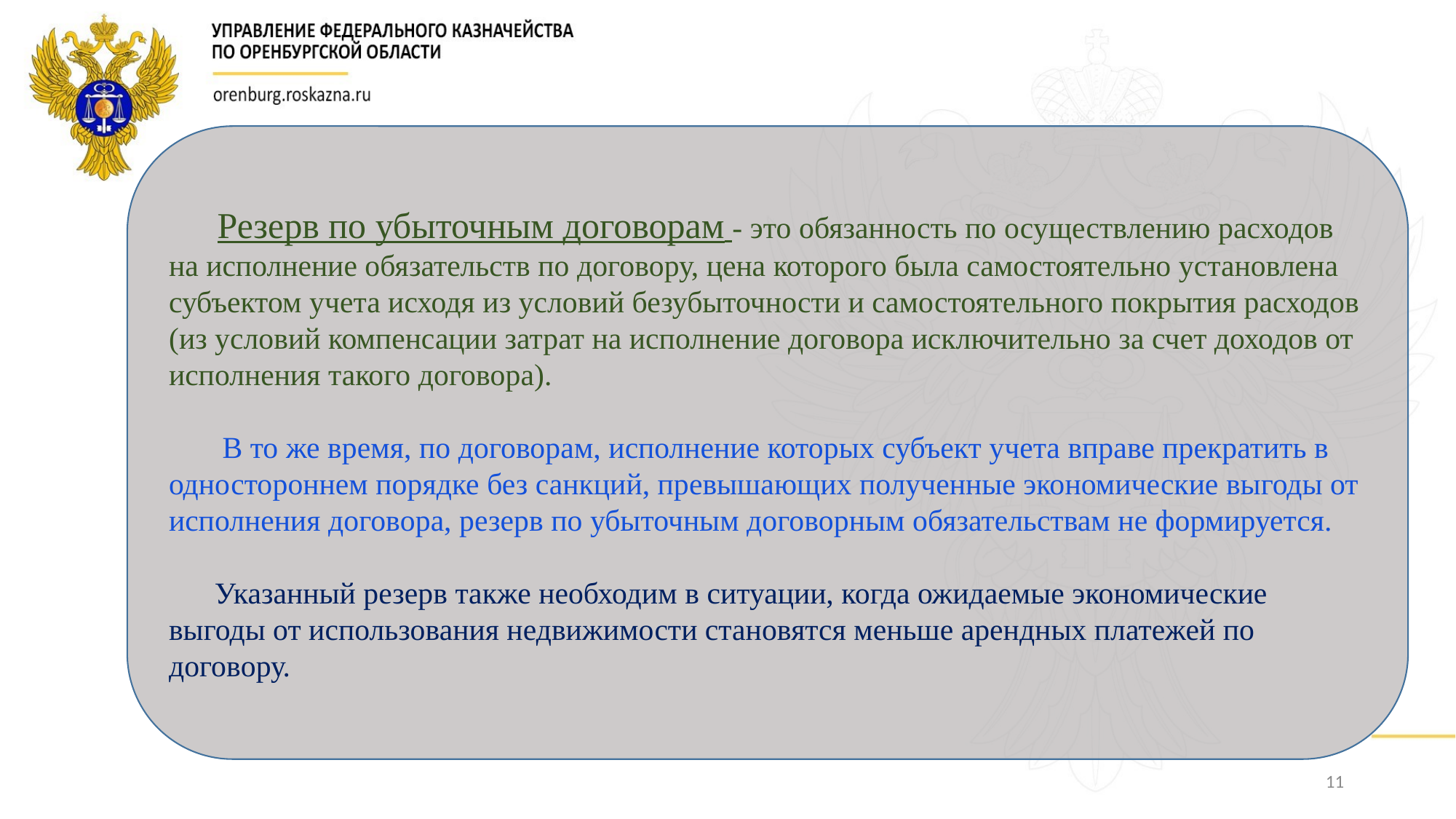

Резерв по убыточным договорам - это обязанность по осуществлению расходов на исполнение обязательств по договору, цена которого была самостоятельно установлена субъектом учета исходя из условий безубыточности и самостоятельного покрытия расходов (из условий компенсации затрат на исполнение договора исключительно за счет доходов от исполнения такого договора).

       В то же время, по договорам, исполнение которых субъект учета вправе прекратить в одностороннем порядке без санкций, превышающих полученные экономические выгоды от исполнения договора, резерв по убыточным договорным обязательствам не формируется.

      Указанный резерв также необходим в ситуации, когда ожидаемые экономические выгоды от использования недвижимости становятся меньше арендных платежей по договору.
11